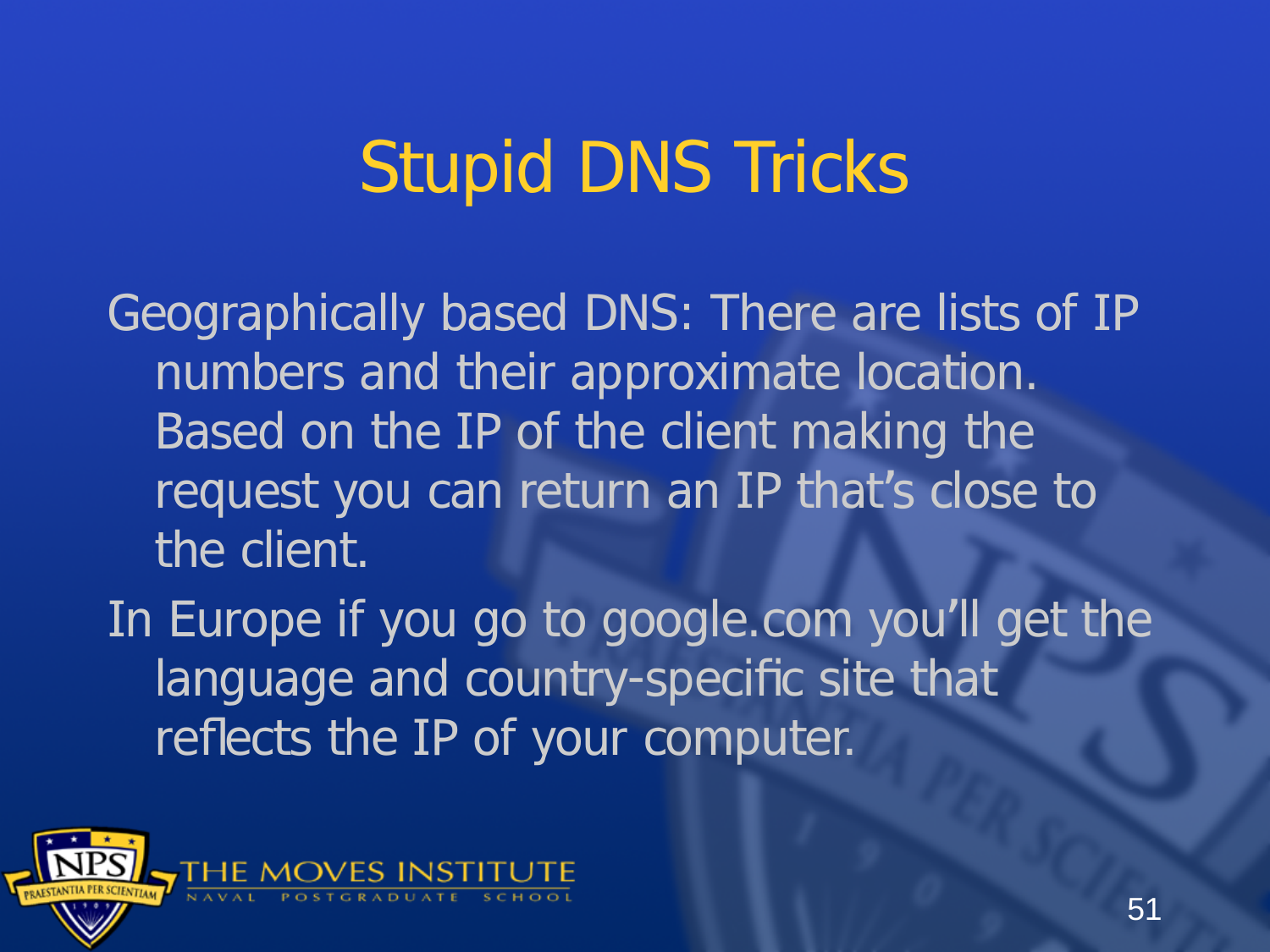

# Stupid DNS Tricks
Geographically based DNS: There are lists of IP numbers and their approximate location. Based on the IP of the client making the request you can return an IP that’s close to the client.
In Europe if you go to google.com you’ll get the language and country-specific site that reflects the IP of your computer.
51